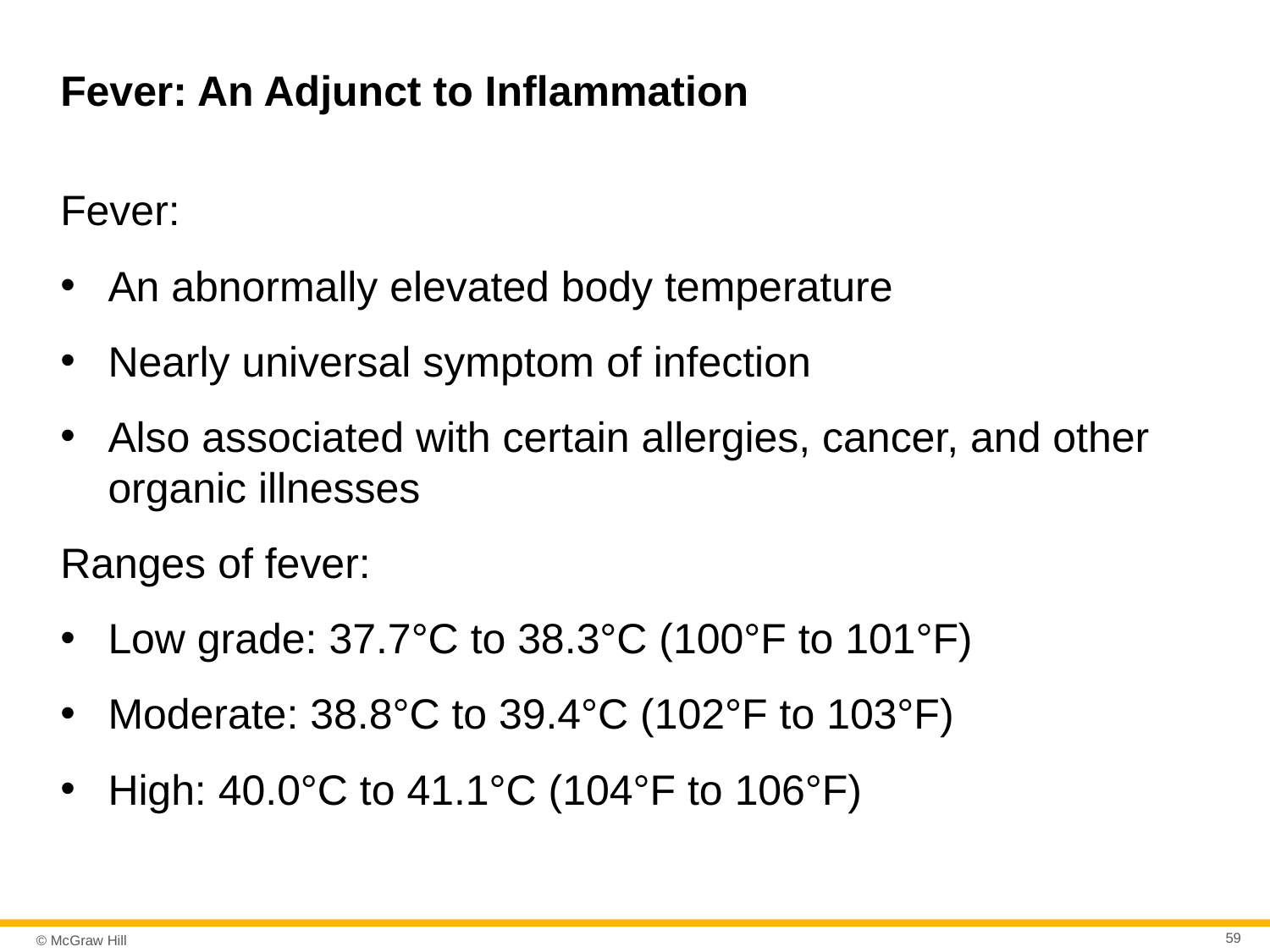

# Fever: An Adjunct to Inflammation
Fever:
An abnormally elevated body temperature
Nearly universal symptom of infection
Also associated with certain allergies, cancer, and other organic illnesses
Ranges of fever:
Low grade: 37.7°C to 38.3°C (100°F to 101°F)
Moderate: 38.8°C to 39.4°C (102°F to 103°F)
High: 40.0°C to 41.1°C (104°F to 106°F)